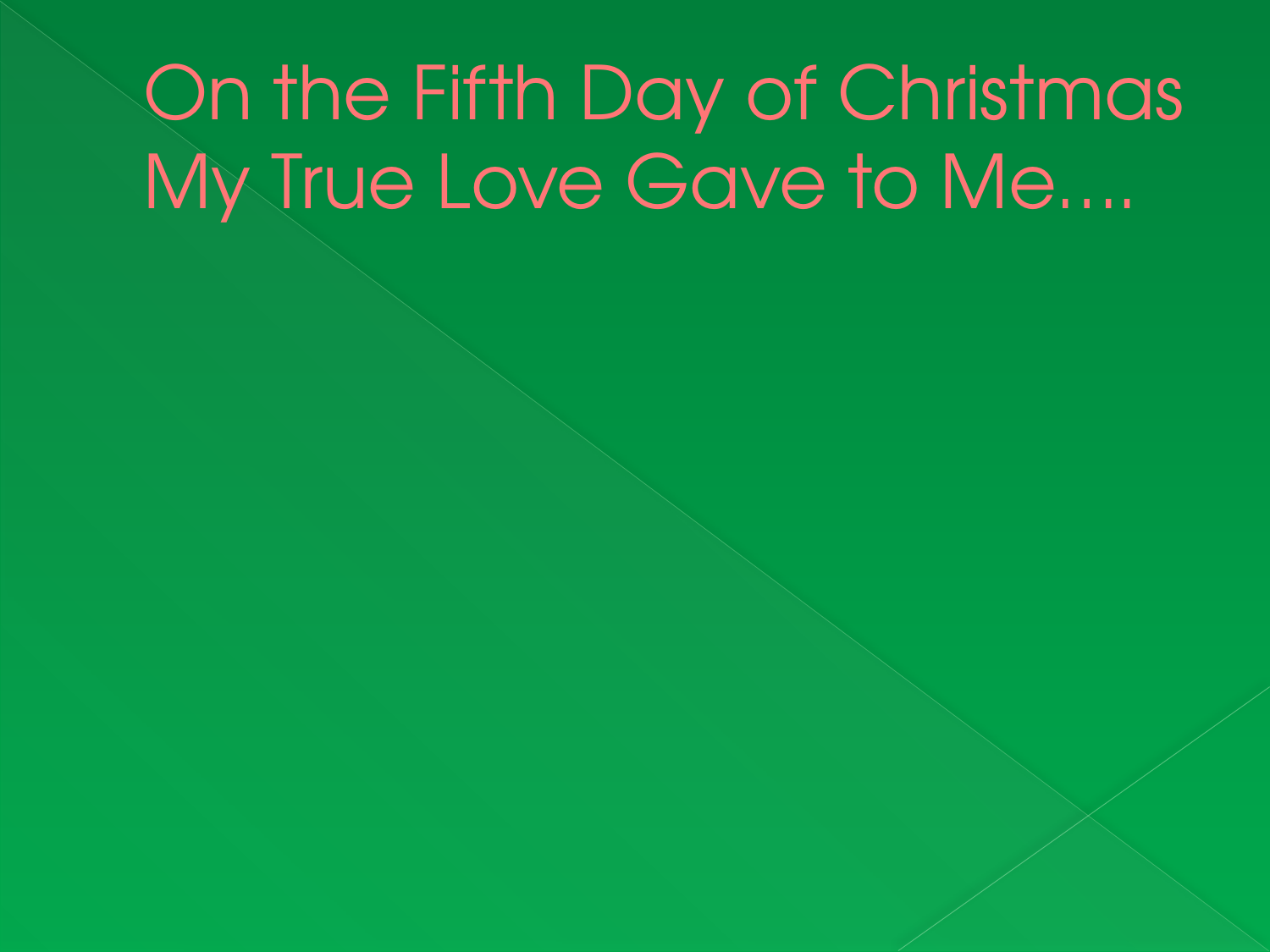

# On the Fifth Day of Christmas My True Love Gave to Me….